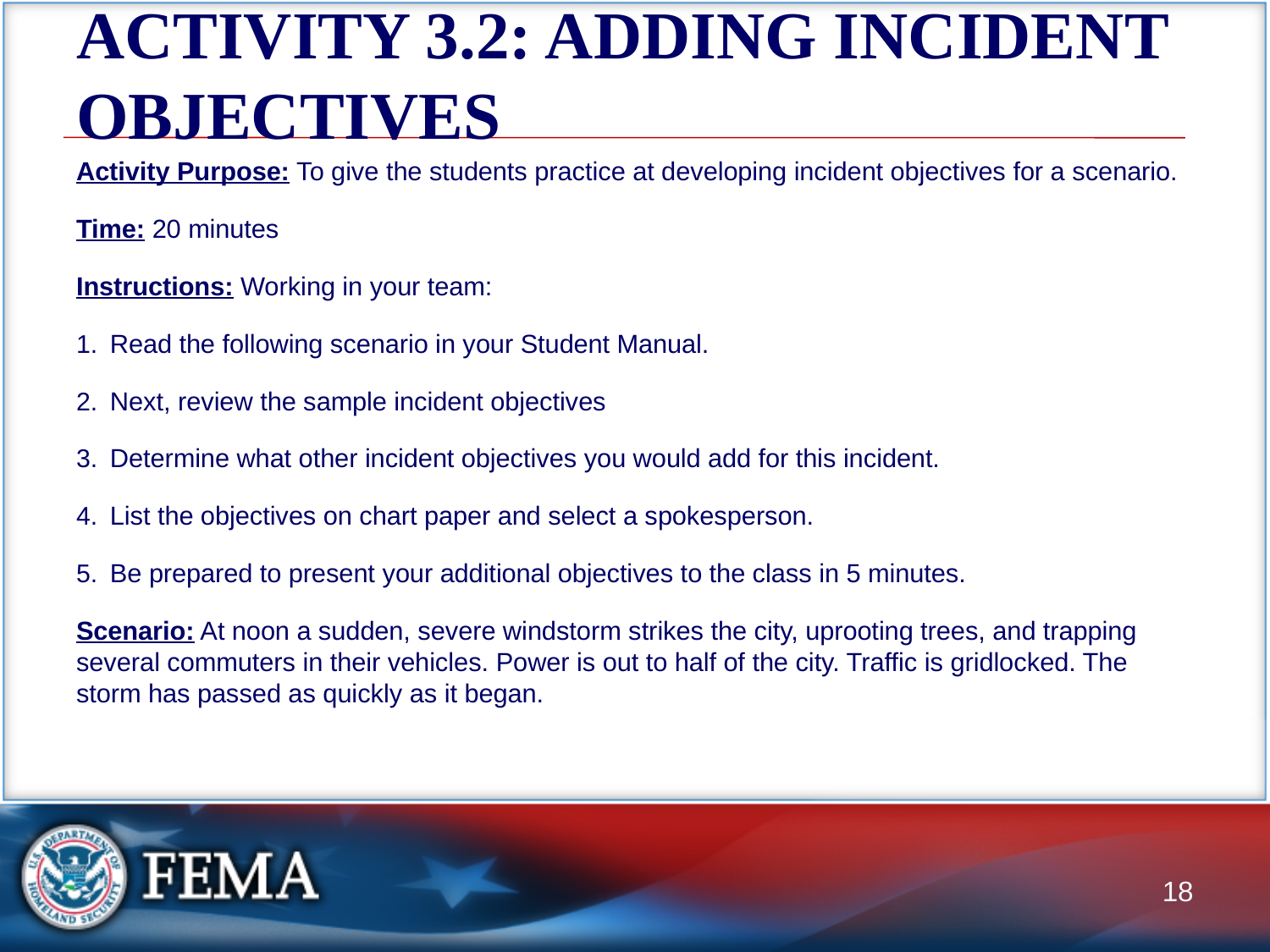

# ACTIVITY 3.2: ADDING INCIDENT OBJECTIVES
Activity Purpose: To give the students practice at developing incident objectives for a scenario.
Time: 20 minutes
Instructions: Working in your team:
Read the following scenario in your Student Manual.
Next, review the sample incident objectives
Determine what other incident objectives you would add for this incident.
List the objectives on chart paper and select a spokesperson.
Be prepared to present your additional objectives to the class in 5 minutes.
Scenario: At noon a sudden, severe windstorm strikes the city, uprooting trees, and trapping several commuters in their vehicles. Power is out to half of the city. Traffic is gridlocked. The storm has passed as quickly as it began.

18